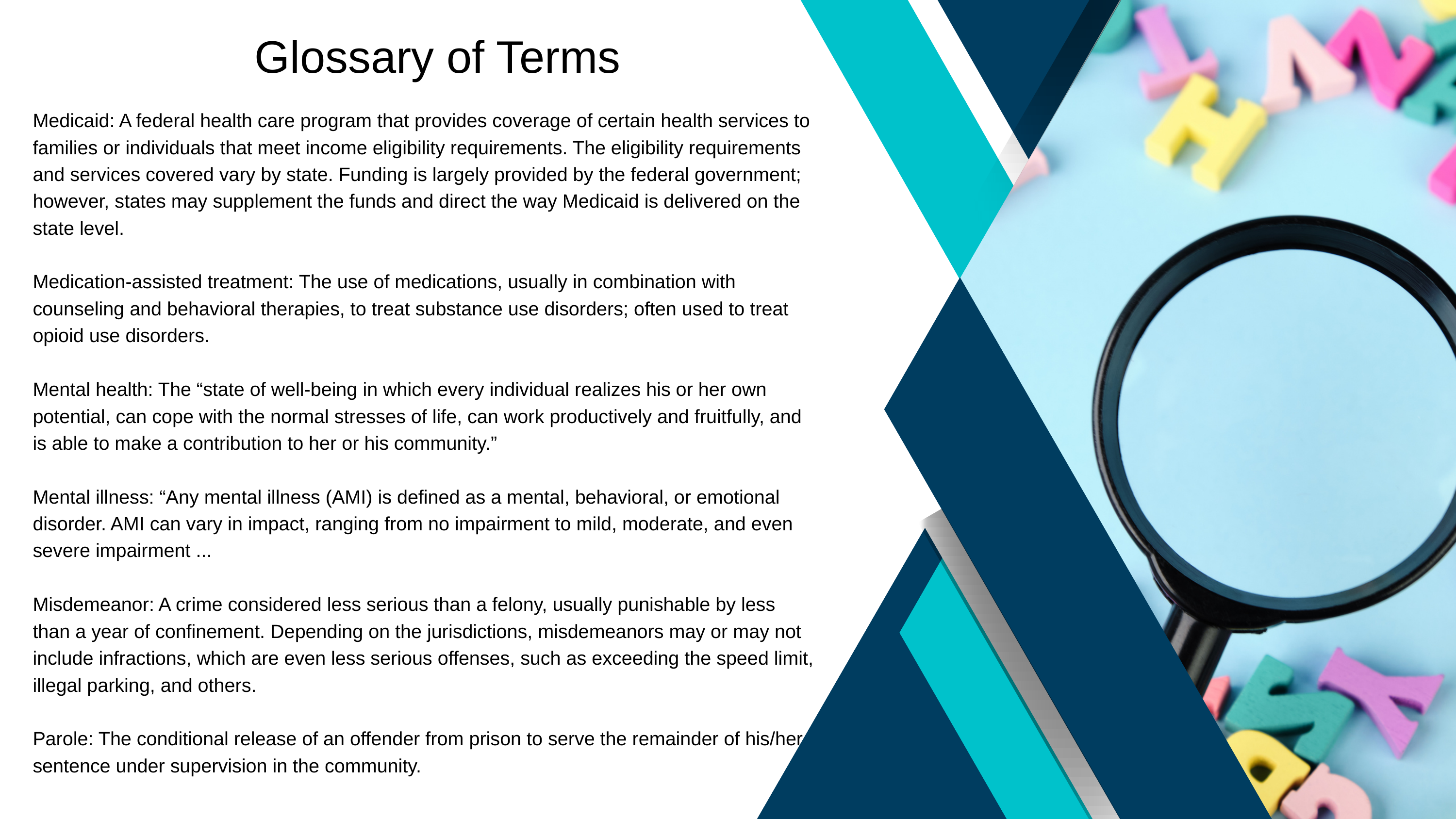

Glossary of Terms

Medicaid: A federal health care program that provides coverage of certain health services to families or individuals that meet income eligibility requirements. The eligibility requirements and services covered vary by state. Funding is largely provided by the federal government; however, states may supplement the funds and direct the way Medicaid is delivered on the state level.

Medication-assisted treatment: The use of medications, usually in combination with counseling and behavioral therapies, to treat substance use disorders; often used to treat opioid use disorders.

Mental health: The “state of well-being in which every individual realizes his or her own potential, can cope with the normal stresses of life, can work productively and fruitfully, and is able to make a contribution to her or his community.”

Mental illness: “Any mental illness (AMI) is defined as a mental, behavioral, or emotional disorder. AMI can vary in impact, ranging from no impairment to mild, moderate, and even severe impairment ...

Misdemeanor: A crime considered less serious than a felony, usually punishable by less than a year of confinement. Depending on the jurisdictions, misdemeanors may or may not include infractions, which are even less serious offenses, such as exceeding the speed limit, illegal parking, and others.

Parole: The conditional release of an offender from prison to serve the remainder of his/her sentence under supervision in the community.